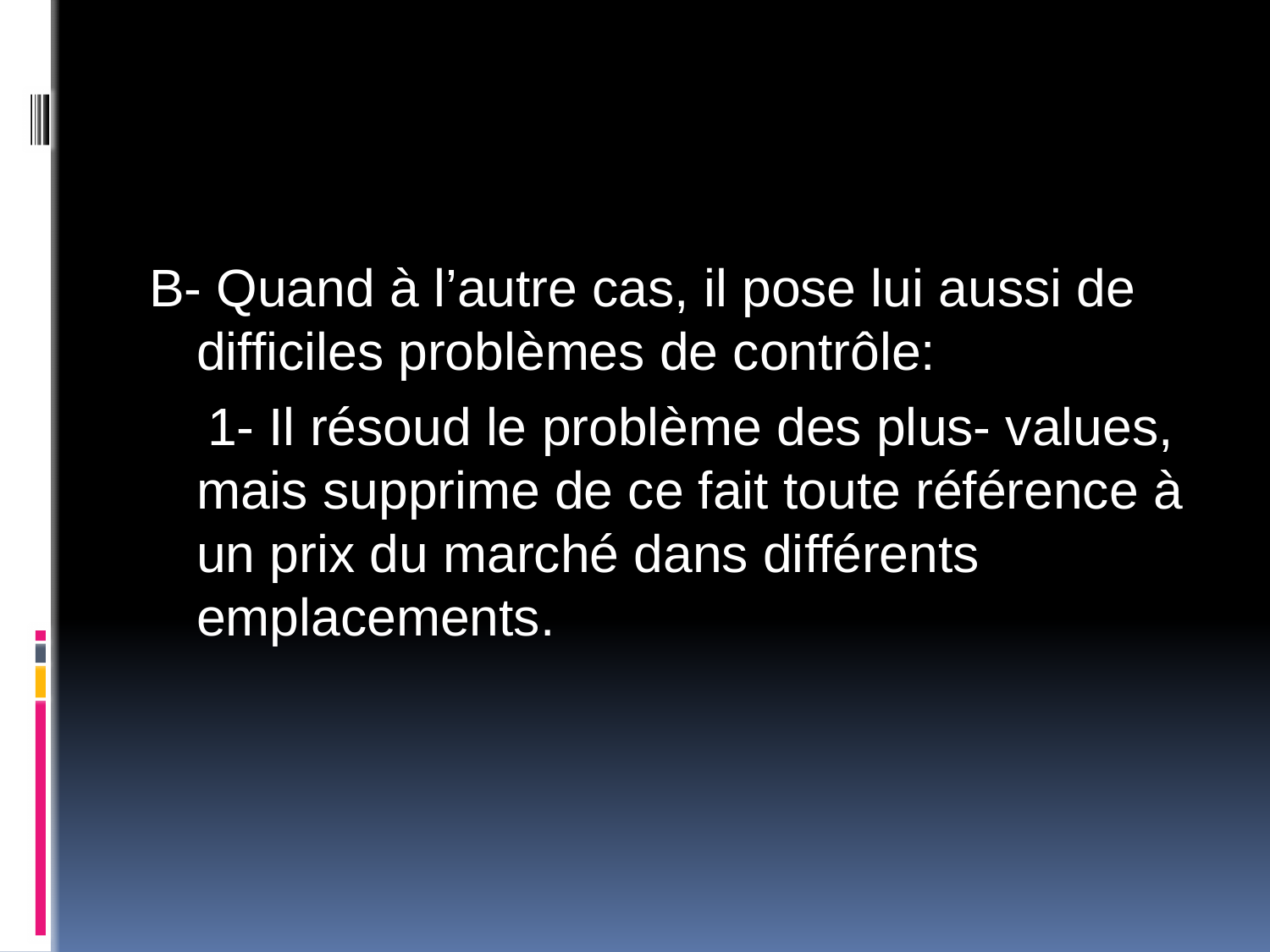

#
B- Quand à l’autre cas, il pose lui aussi de difficiles problèmes de contrôle:
    1- Il résoud le problème des plus- values, mais supprime de ce fait toute référence à un prix du marché dans différents emplacements.